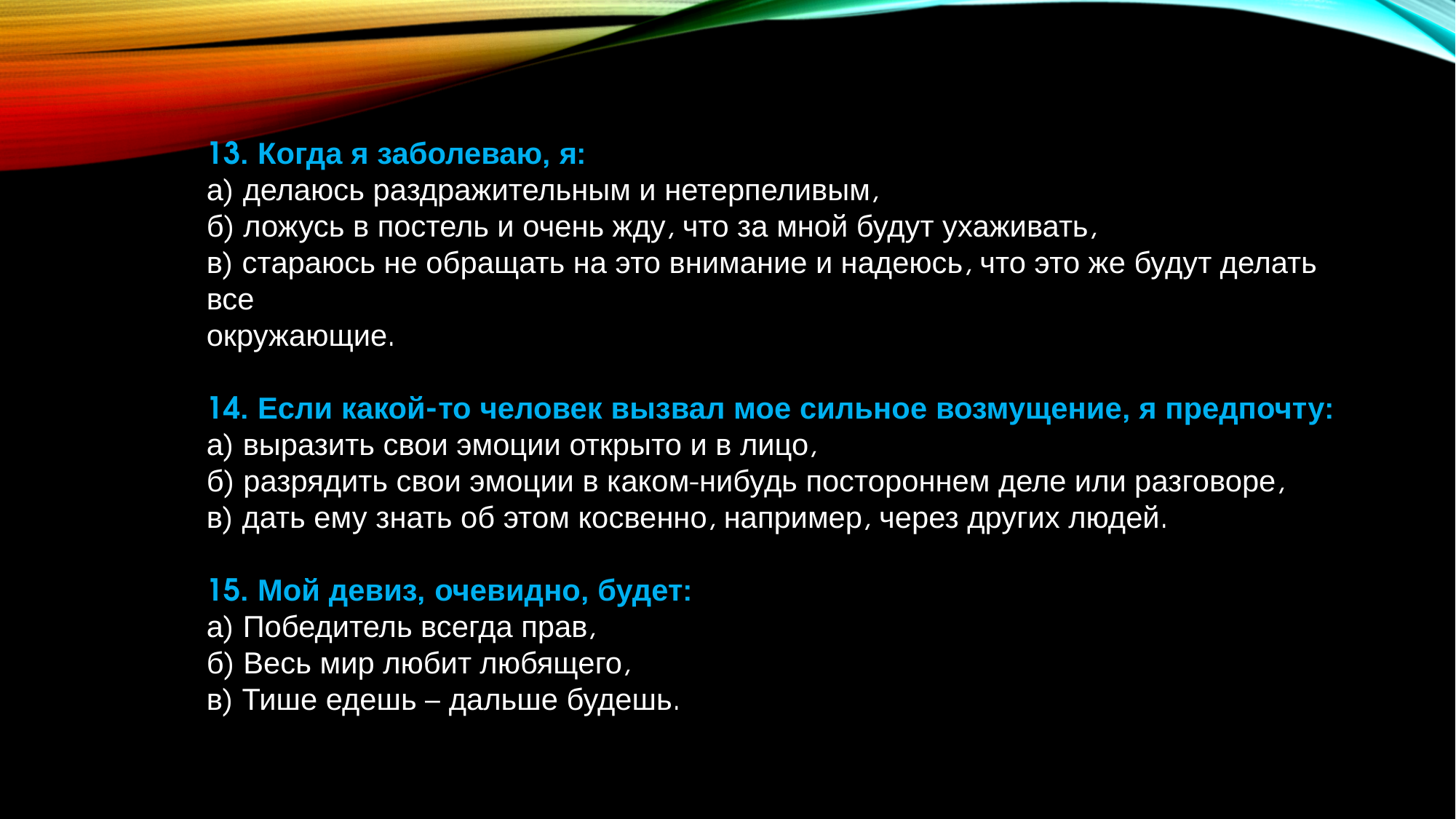

13. Когда я заболеваю, я:
а) делаюсь раздражительным и нетерпеливым,
б) ложусь в постель и очень жду, что за мной будут ухаживать,
в) стараюсь не обращать на это внимание и надеюсь, что это же будут делать все
окружающие.

14. Если какой-то человек вызвал мое сильное возмущение, я предпочту:
а) выразить свои эмоции открыто и в лицо,
б) разрядить свои эмоции в каком-нибудь постороннем деле или разговоре,
в) дать ему знать об этом косвенно, например, через других людей.

15. Мой девиз, очевидно, будет:
а) Победитель всегда прав,
б) Весь мир любит любящего,
в) Тише едешь – дальше будешь.